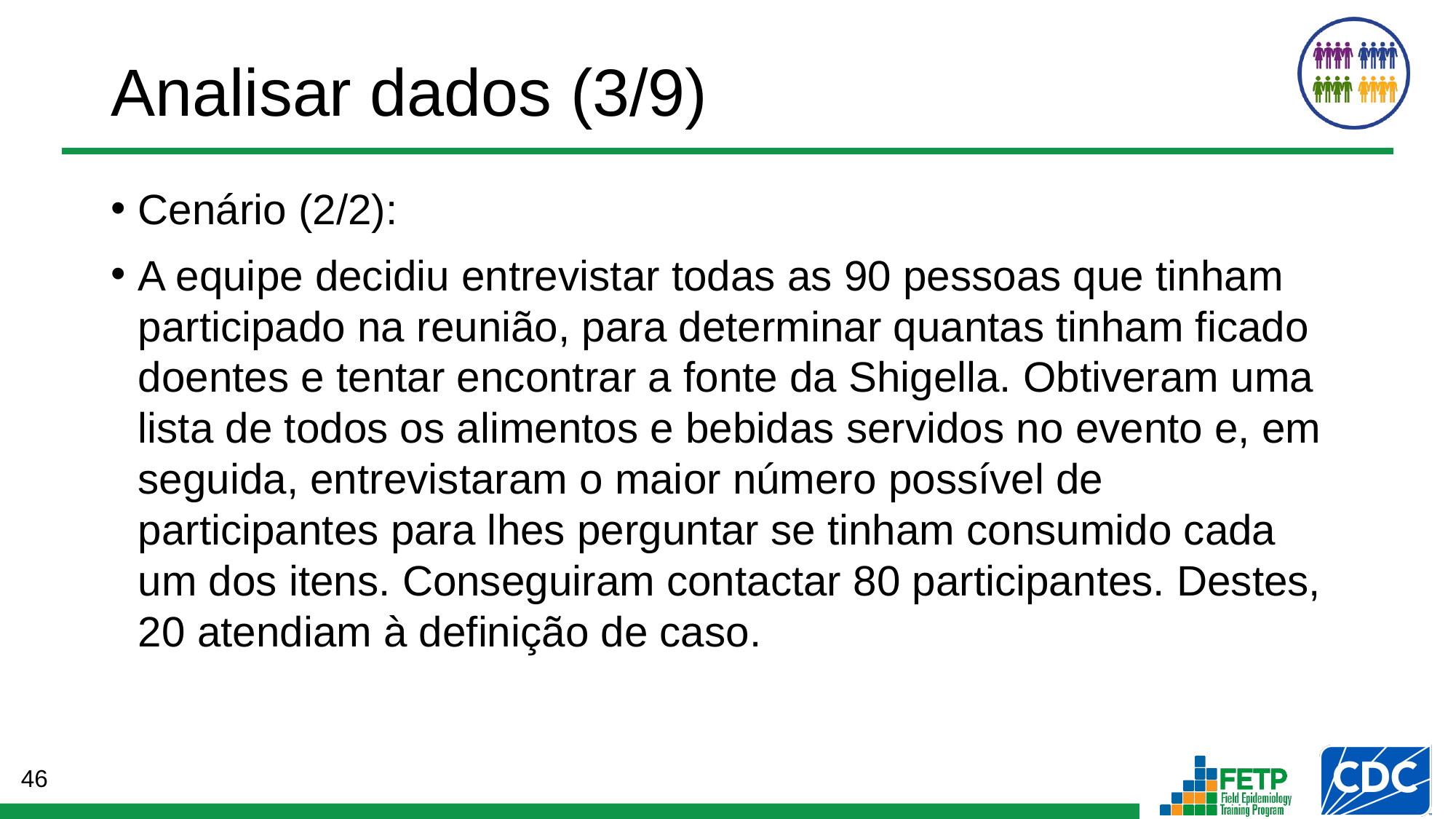

# Analisar dados (3/9)
Cenário (2/2):
A equipe decidiu entrevistar todas as 90 pessoas que tinham participado na reunião, para determinar quantas tinham ficado doentes e tentar encontrar a fonte da Shigella. Obtiveram uma lista de todos os alimentos e bebidas servidos no evento e, em seguida, entrevistaram o maior número possível de participantes para lhes perguntar se tinham consumido cada um dos itens. Conseguiram contactar 80 participantes. Destes, 20 atendiam à definição de caso.